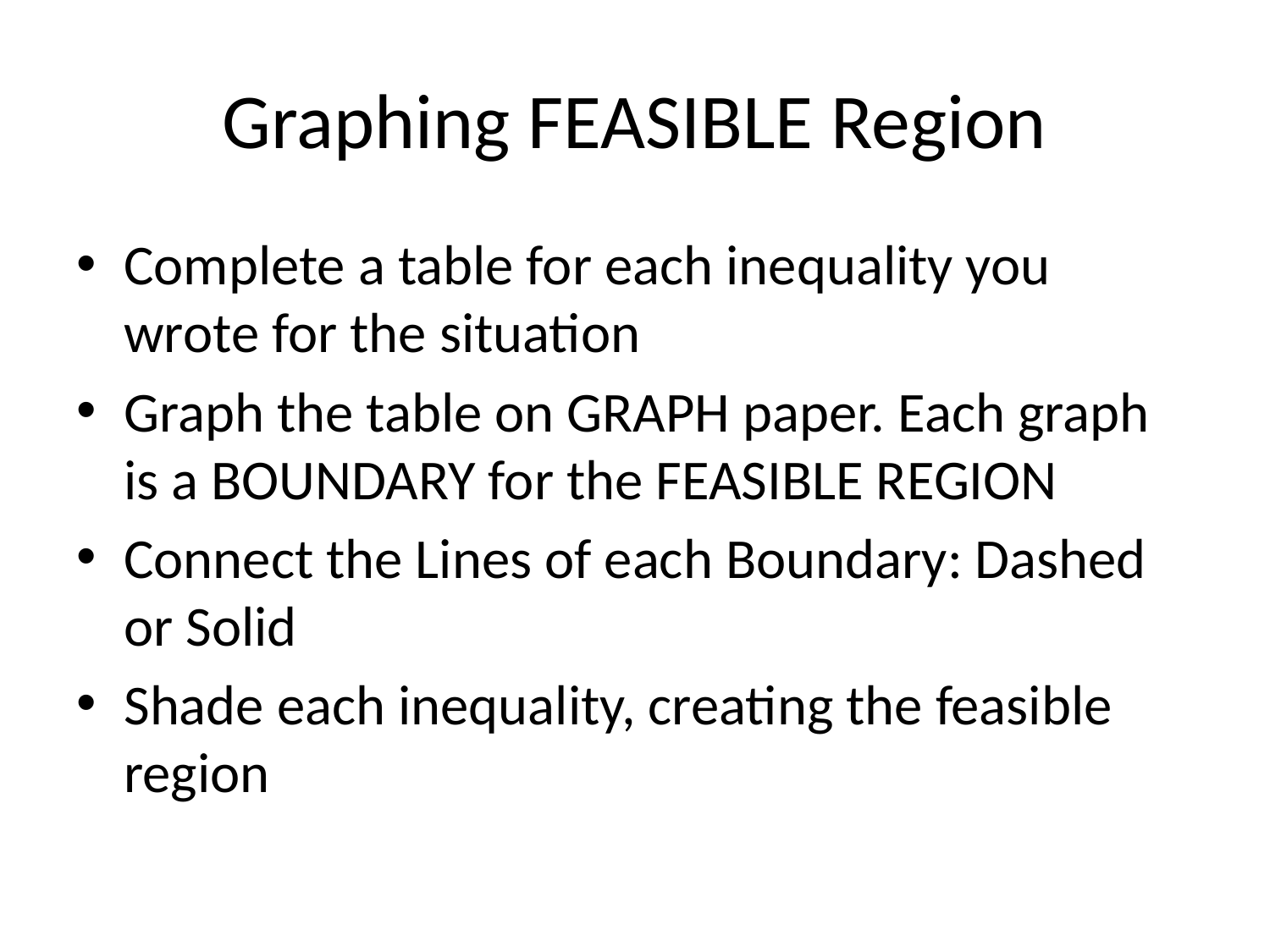

# Graphing FEASIBLE Region
Complete a table for each inequality you wrote for the situation
Graph the table on GRAPH paper. Each graph is a BOUNDARY for the FEASIBLE REGION
Connect the Lines of each Boundary: Dashed or Solid
Shade each inequality, creating the feasible region